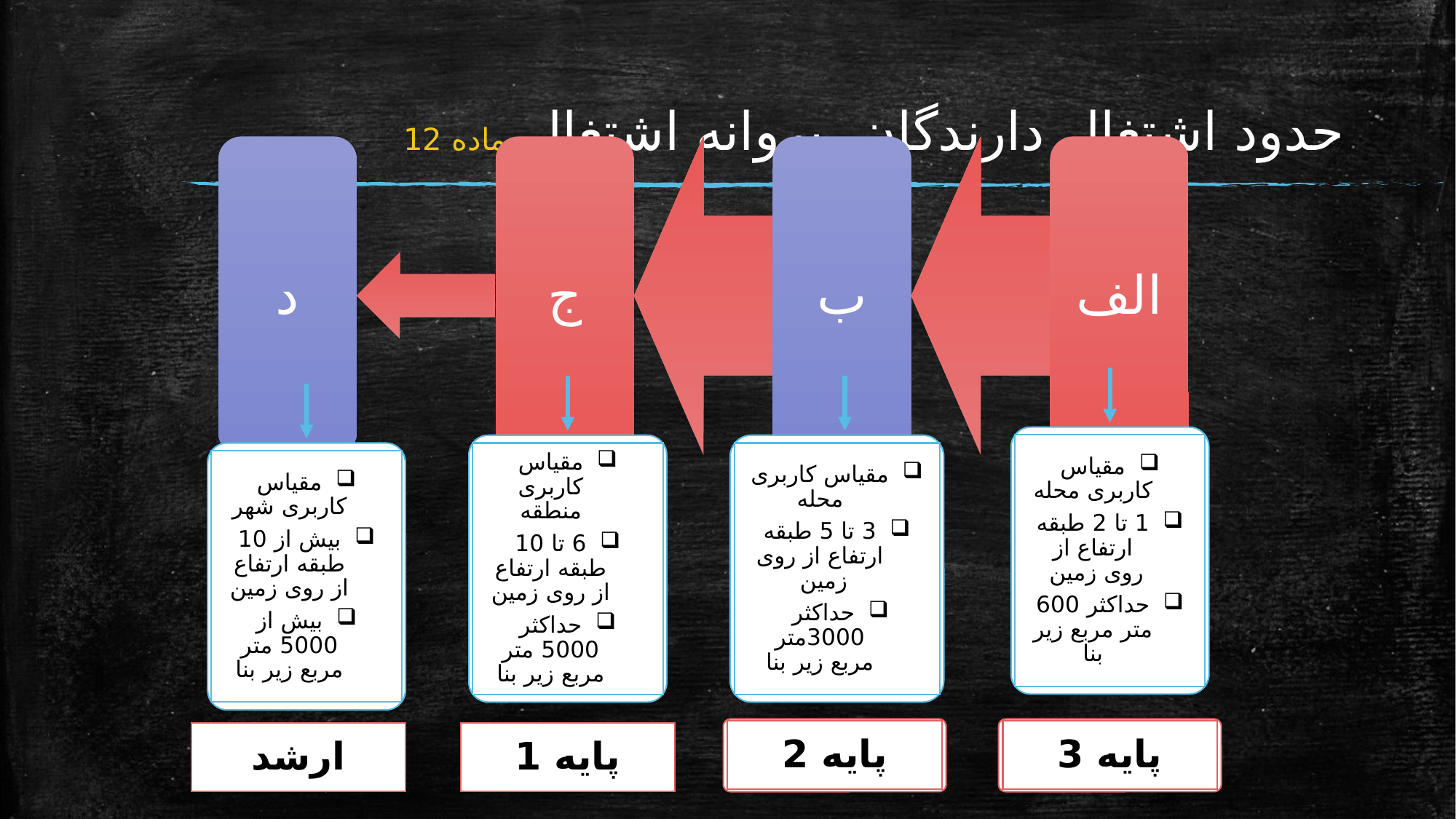

# حدود اشتغال دارندگان  پروانه اشتغال ماده 12
الف
ب
ج
د

مقیاس کاربری محله
1 تا 2 طبقه ارتفاع از روی زمین
حداکثر 600 متر مربع زیر بنا

مقیاس کاربری منطقه
6 تا 10 طبقه ارتفاع از روی زمین
حداکثر 5000 متر مربع زیر بنا

مقیاس کاربری محله
3 تا 5 طبقه ارتفاع از روی زمین
حداکثر  3000متر مربع زیر بنا

مقیاس کاربری شهر
بیش از 10 طبقه ارتفاع از روی زمین
بیش از 5000 متر مربع زیر بنا

پایه 2

پایه 3
ارشد
پایه 1